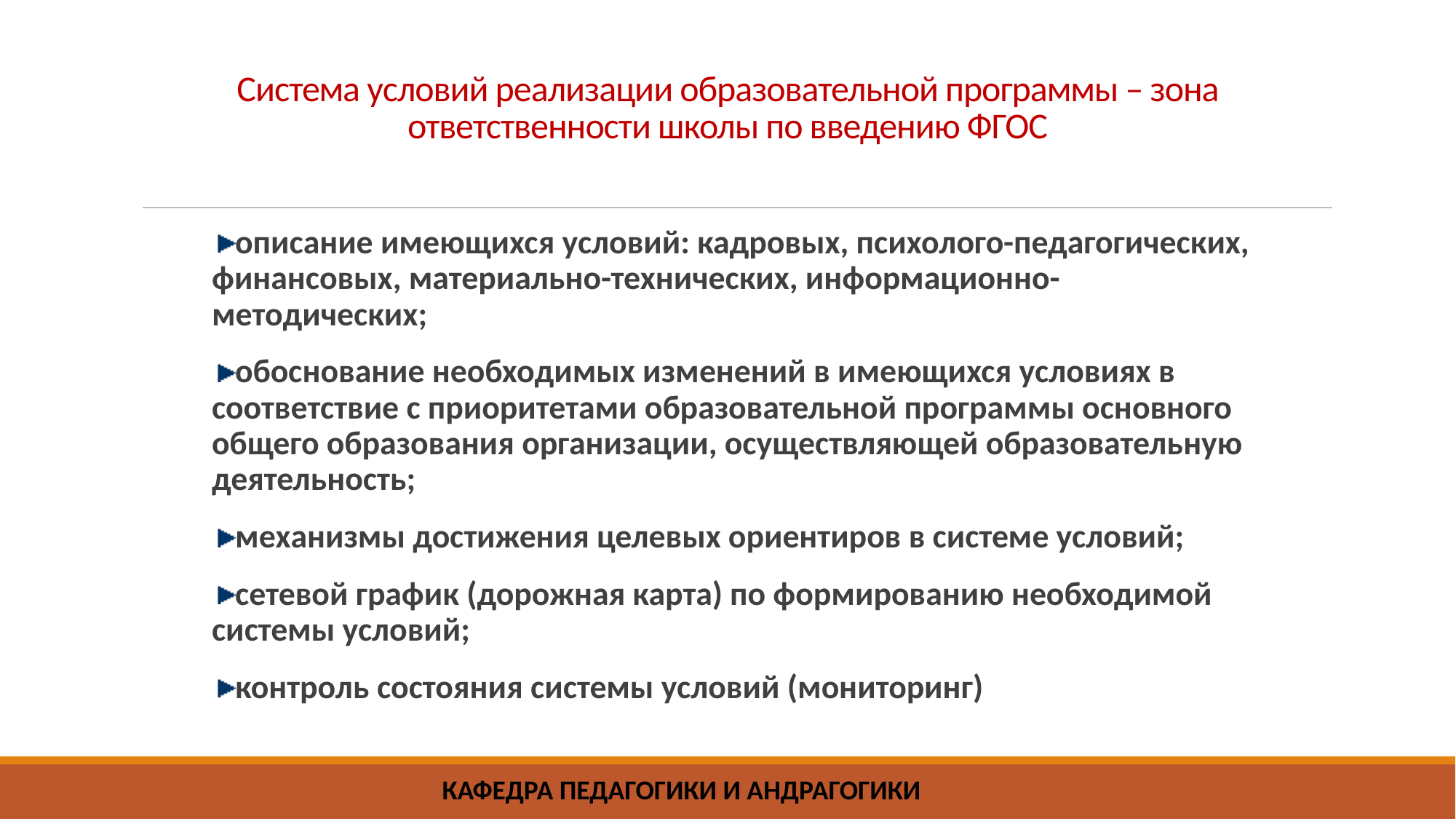

# Система условий реализации образовательной программы – зона ответственности школы по введению ФГОС
описание имеющихся условий: кадровых, психолого-педагогических, финансовых, материально-технических, информационно-методических;
обоснование необходимых изменений в имеющихся условиях в соответствие с приоритетами образовательной программы основного общего образования организации, осуществляющей образовательную деятельность;
механизмы достижения целевых ориентиров в системе условий;
сетевой график (дорожная карта) по формированию необходимой системы условий;
контроль состояния системы условий (мониторинг)
КАФЕДРА ПЕДАГОГИКИ И АНДРАГОГИКИ